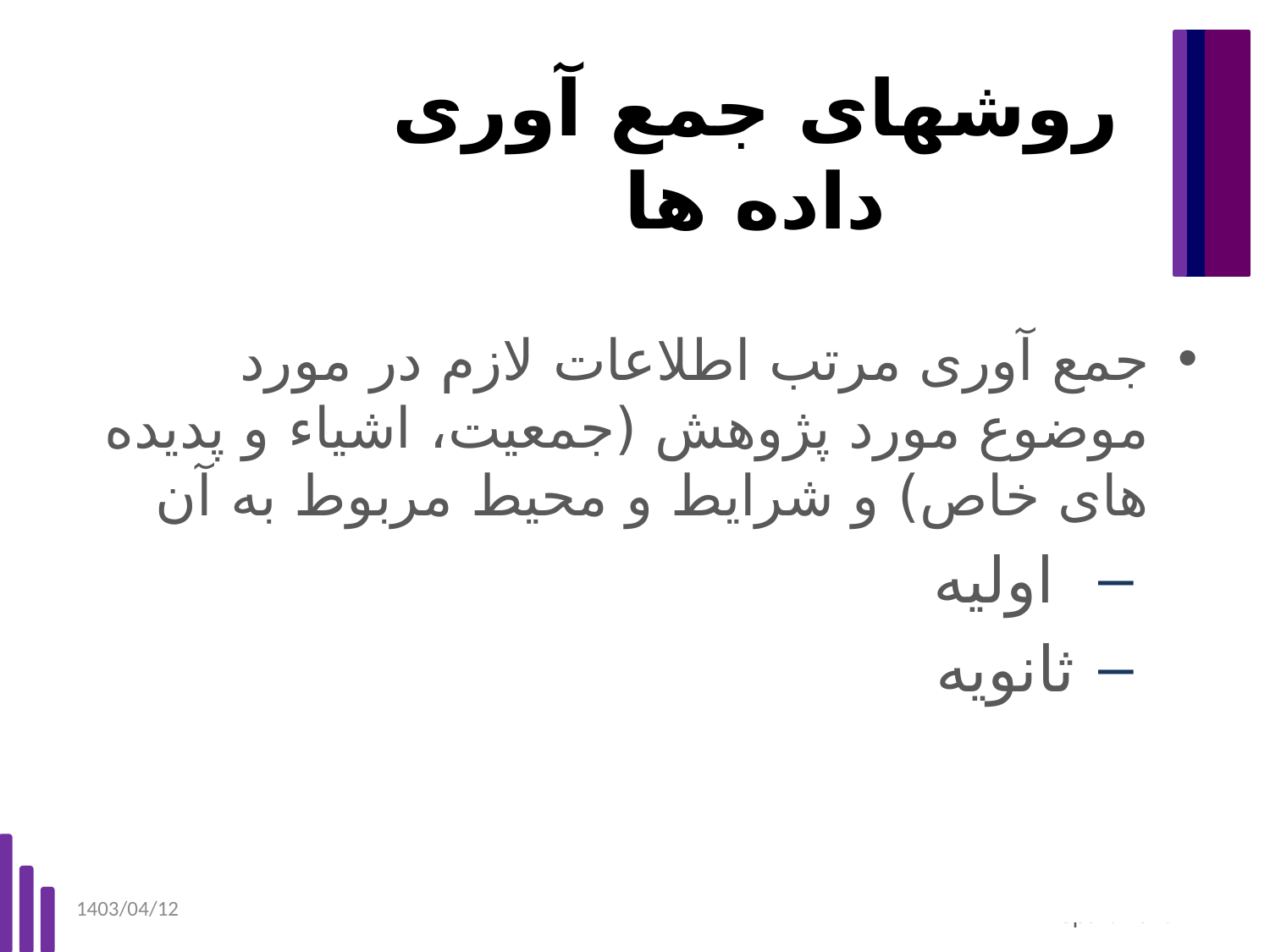

# روشهای جمع آوری داده ها
جمع آوری مرتب اطلاعات لازم در مورد موضوع مورد پژوهش (جمعیت، اشیاء و پدیده های خاص) و شرایط و محیط مربوط به آن
  اولیه
 ثانویه

1403/04/12
Ahmad Naghibzadeh-Tahami